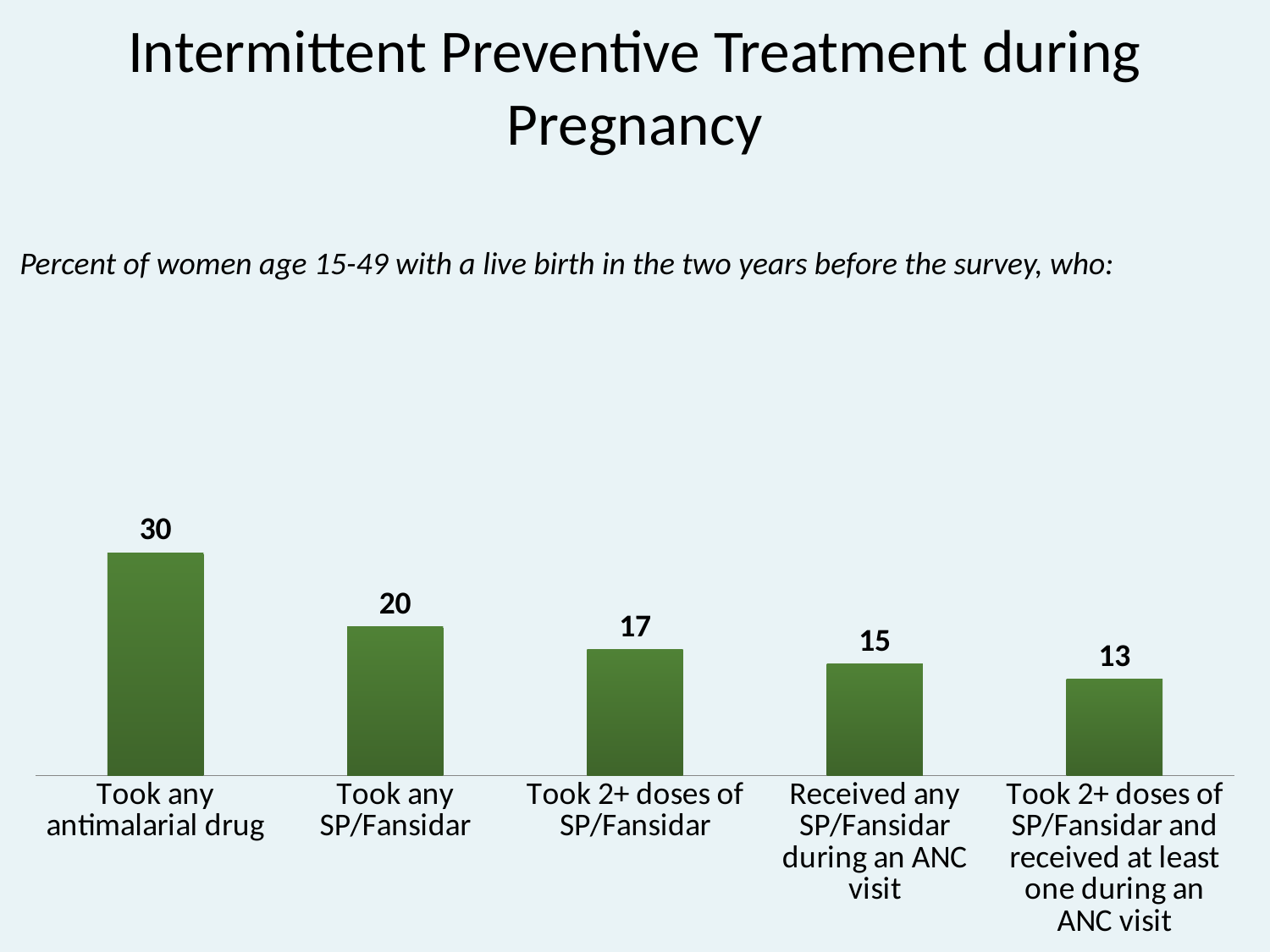

# Intermittent Preventive Treatment during Pregnancy
Percent of women age 15-49 with a live birth in the two years before the survey, who:

### Chart

| Category | Series 1 |
|---|---|
| Took any antimalarial drug | 30.0 |
| Took any SP/Fansidar | 20.0 |
| Took 2+ doses of SP/Fansidar | 17.0 |
| Received any SP/Fansidar during an ANC visit | 15.0 |
| Took 2+ doses of SP/Fansidar and received at least one during an ANC visit | 13.0 |